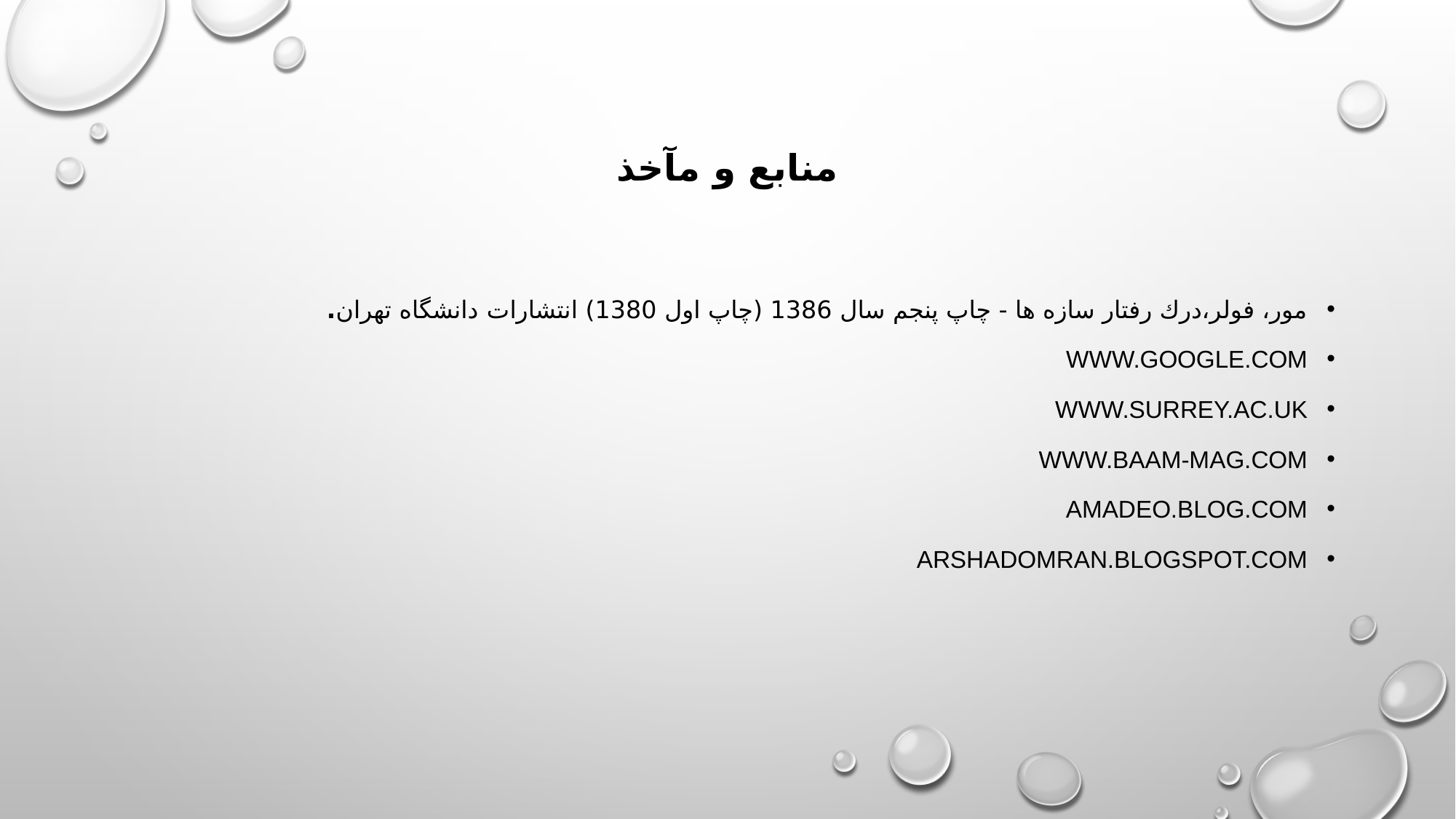

# منابع و مآخذ
مور، فولر،درك رفتار سازه ها - چاپ پنجم سال 1386 (چاپ اول 1380) انتشارات دانشگاه تهران.
www.google.com
www.surrey.ac.uk
www.baam-mag.com
amadeo.blog.com
arshadomran.blogspot.com